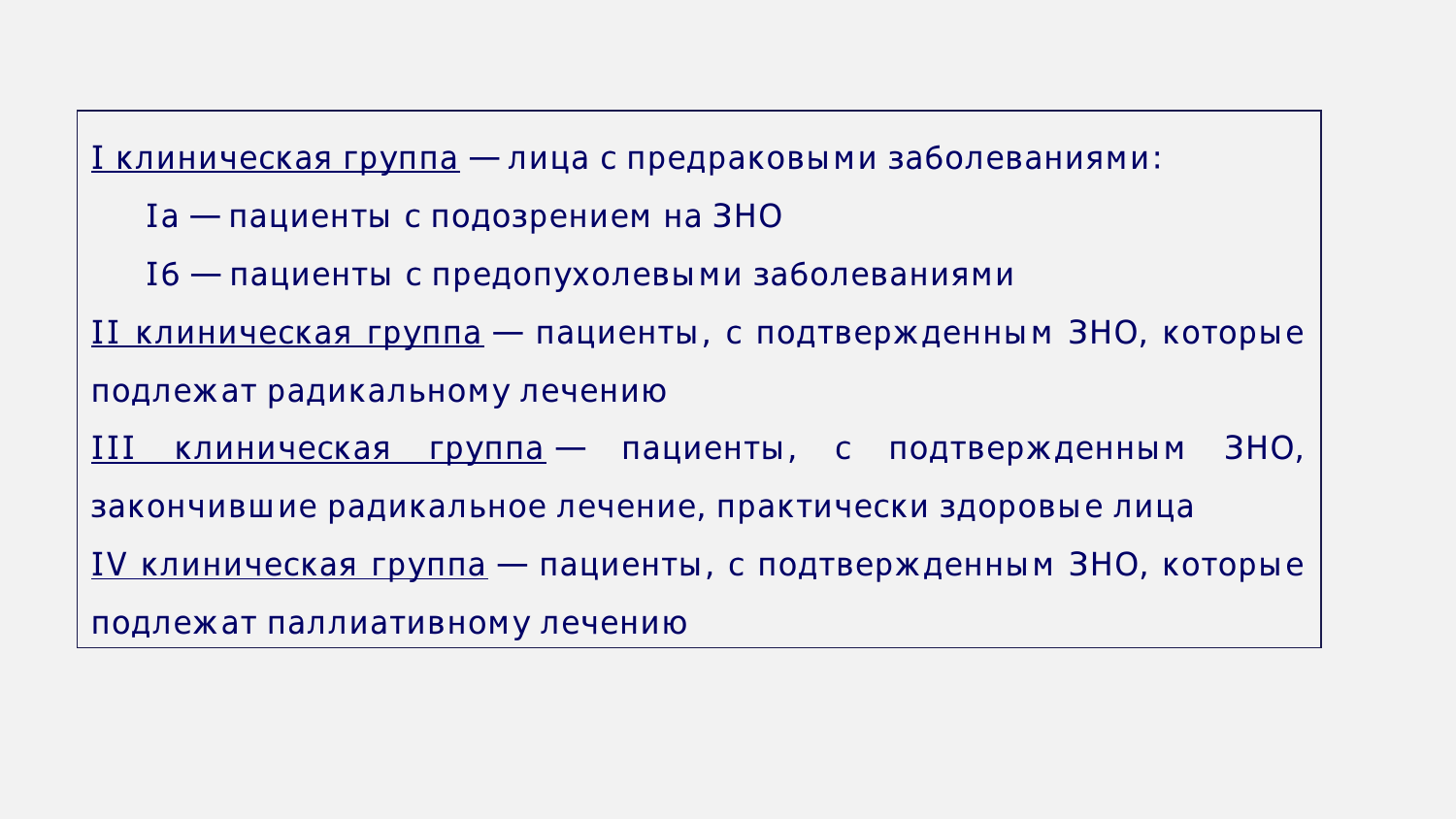

I клиническая группа — лица с предраковыми заболеваниями:
Iа — пациенты с подозрением на ЗНО
Iб — пациенты с предопухолевыми заболеваниями
II клиническая группа — пациенты, с подтвержденным ЗНО, которые подлежат радикальному лечению
III клиническая группа — пациенты, с подтвержденным ЗНО, закончившие радикальное лечение, практически здоровые лица
IV клиническая группа — пациенты, с подтвержденным ЗНО, которые подлежат паллиативному лечению